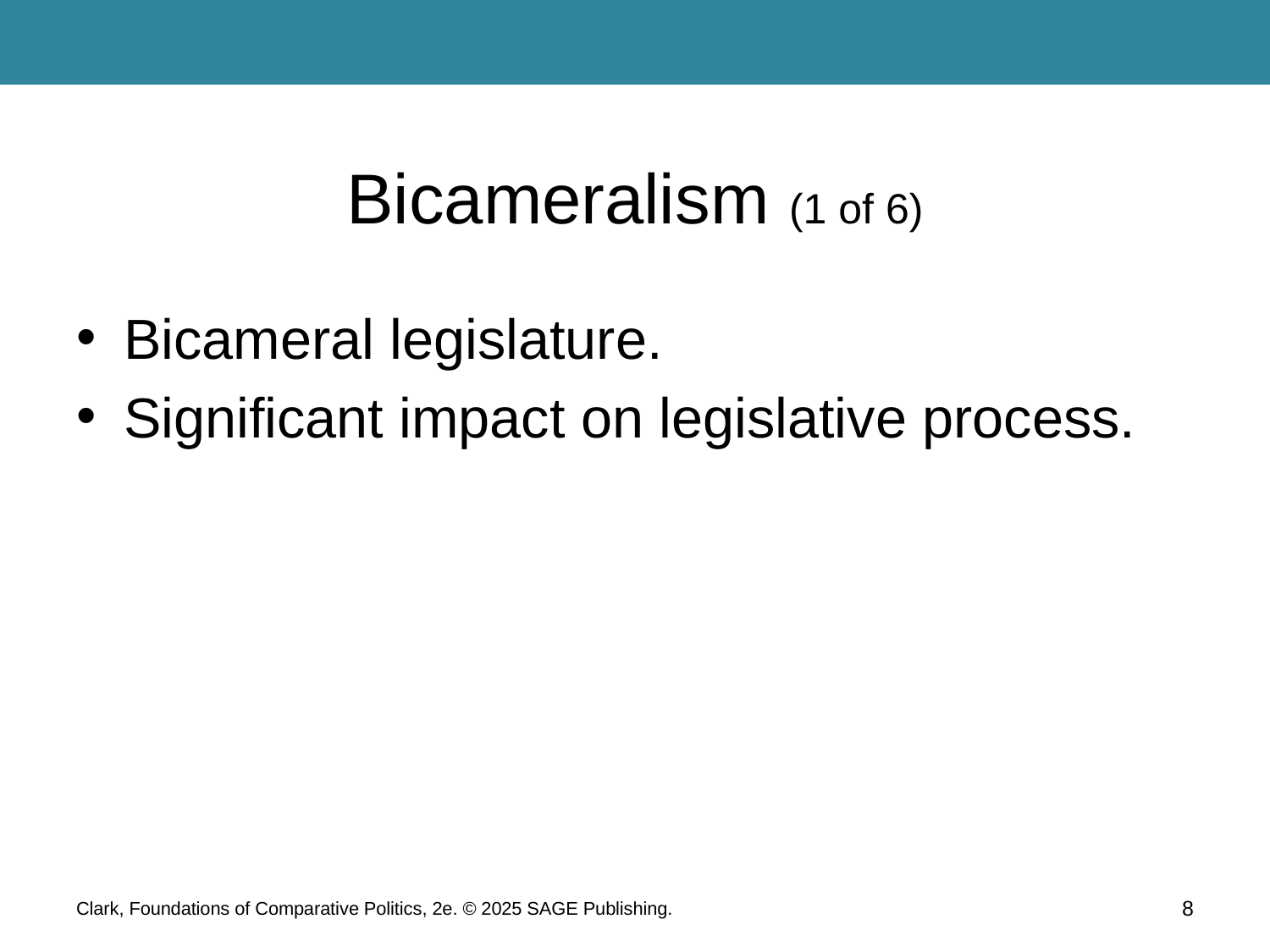

# Bicameralism (1 of 6)
Bicameral legislature.
Significant impact on legislative process.

Clark, Foundations of Comparative Politics, 2e. © 2025 SAGE Publishing.
8